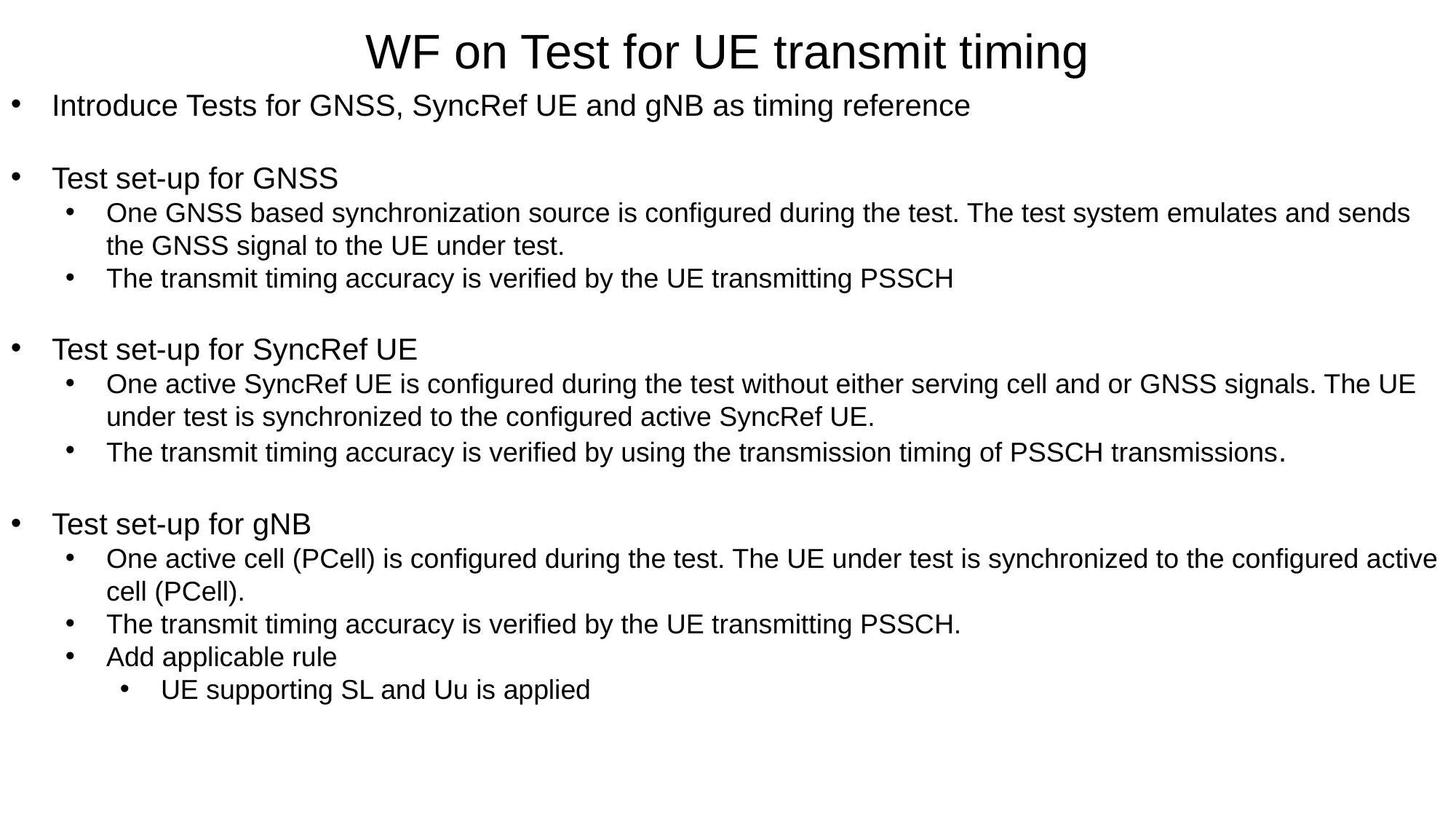

WF on Test for UE transmit timing
Introduce Tests for GNSS, SyncRef UE and gNB as timing reference

Test set-up for GNSS
One GNSS based synchronization source is configured during the test. The test system emulates and sends the GNSS signal to the UE under test.
The transmit timing accuracy is verified by the UE transmitting PSSCH

Test set-up for SyncRef UE
One active SyncRef UE is configured during the test without either serving cell and or GNSS signals. The UE under test is synchronized to the configured active SyncRef UE.
The transmit timing accuracy is verified by using the transmission timing of PSSCH transmissions.

Test set-up for gNB
One active cell (PCell) is configured during the test. The UE under test is synchronized to the configured active cell (PCell).
The transmit timing accuracy is verified by the UE transmitting PSSCH.
Add applicable rule
UE supporting SL and Uu is applied